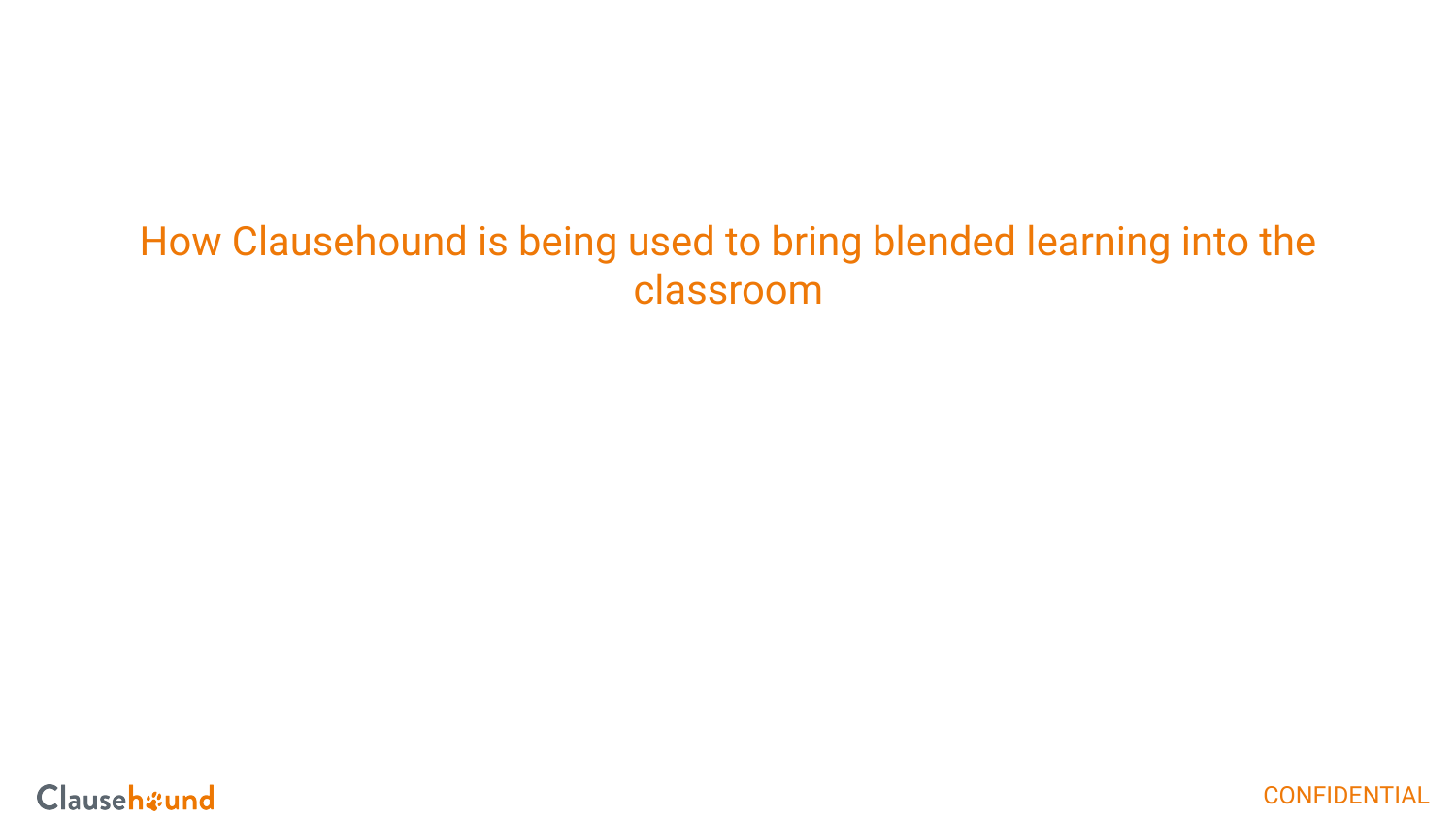

How Clausehound is being used to bring blended learning into the classroom